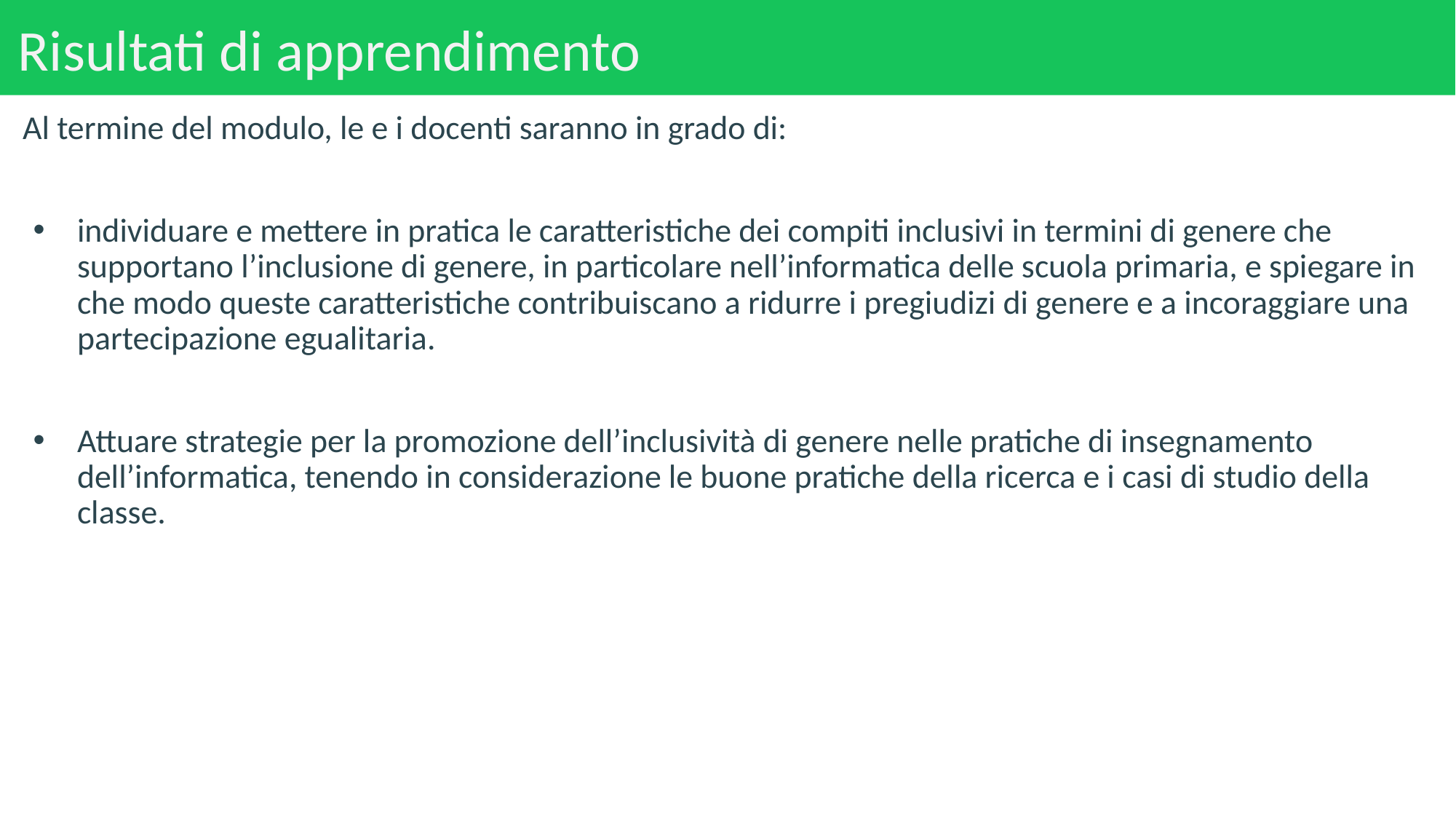

# Risultati di apprendimento
Al termine del modulo, le e i docenti saranno in grado di:

individuare e mettere in pratica le caratteristiche dei compiti inclusivi in termini di genere che supportano l’inclusione di genere, in particolare nell’informatica delle scuola primaria, e spiegare in che modo queste caratteristiche contribuiscano a ridurre i pregiudizi di genere e a incoraggiare una partecipazione egualitaria.

Attuare strategie per la promozione dell’inclusività di genere nelle pratiche di insegnamento dell’informatica, tenendo in considerazione le buone pratiche della ricerca e i casi di studio della classe.